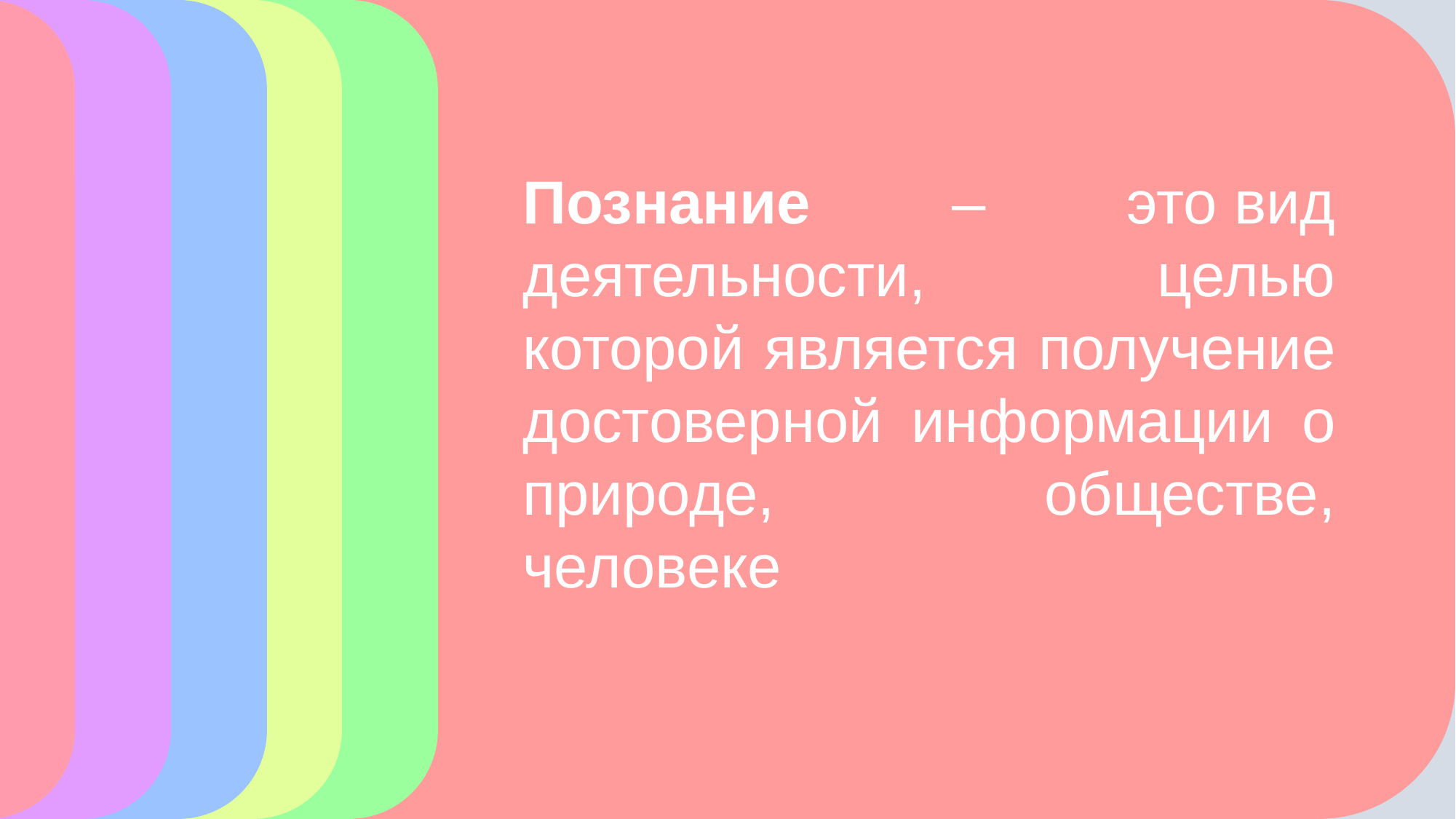

Познание – это вид деятельности, целью которой является получение достоверной информации о природе, обществе, человеке